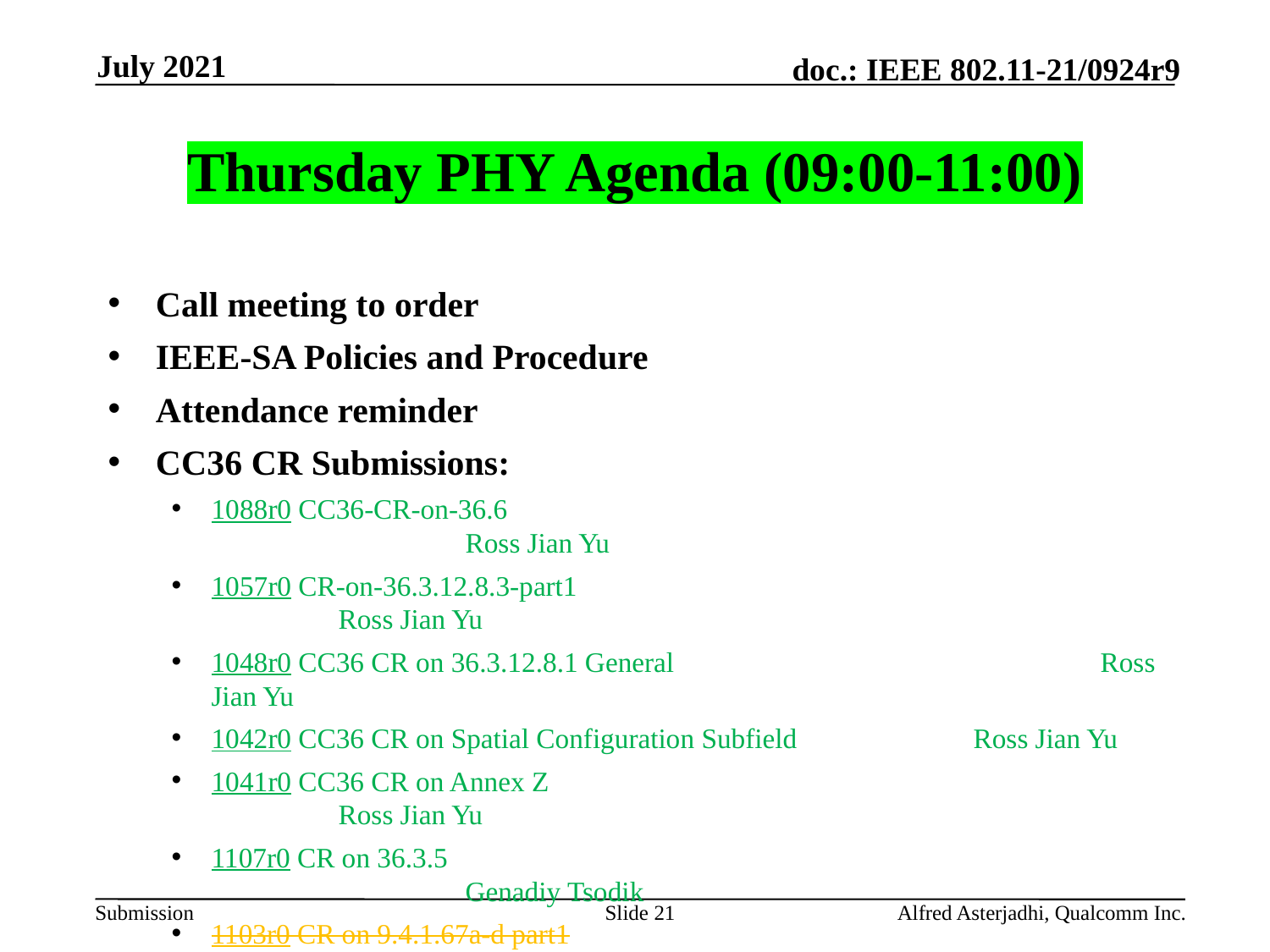

July 2021
# Thursday PHY Agenda (09:00-11:00)
Call meeting to order
IEEE-SA Policies and Procedure
Attendance reminder
CC36 CR Submissions:
1088r0 CC36-CR-on-36.6							Ross Jian Yu
1057r0 CR-on-36.3.12.8.3-part1						Ross Jian Yu
1048r0 CC36 CR on 36.3.12.8.1 General				Ross Jian Yu
1042r0 CC36 CR on Spatial Configuration Subfield		Ross Jian Yu
1041r0 CC36 CR on Annex Z						Ross Jian Yu
1107r0 CR on 36.3.5								Genadiy Tsodik
1103r0 CR on 9.4.1.67a-d part1						Genadiy Tsodik
1121r0 CR on 36.3.13.10							Shimi Shilo
1101r0 CR for 36.3.12.6 RL-SIG						Dongguk Lim
Slide 21
Alfred Asterjadhi, Qualcomm Inc.